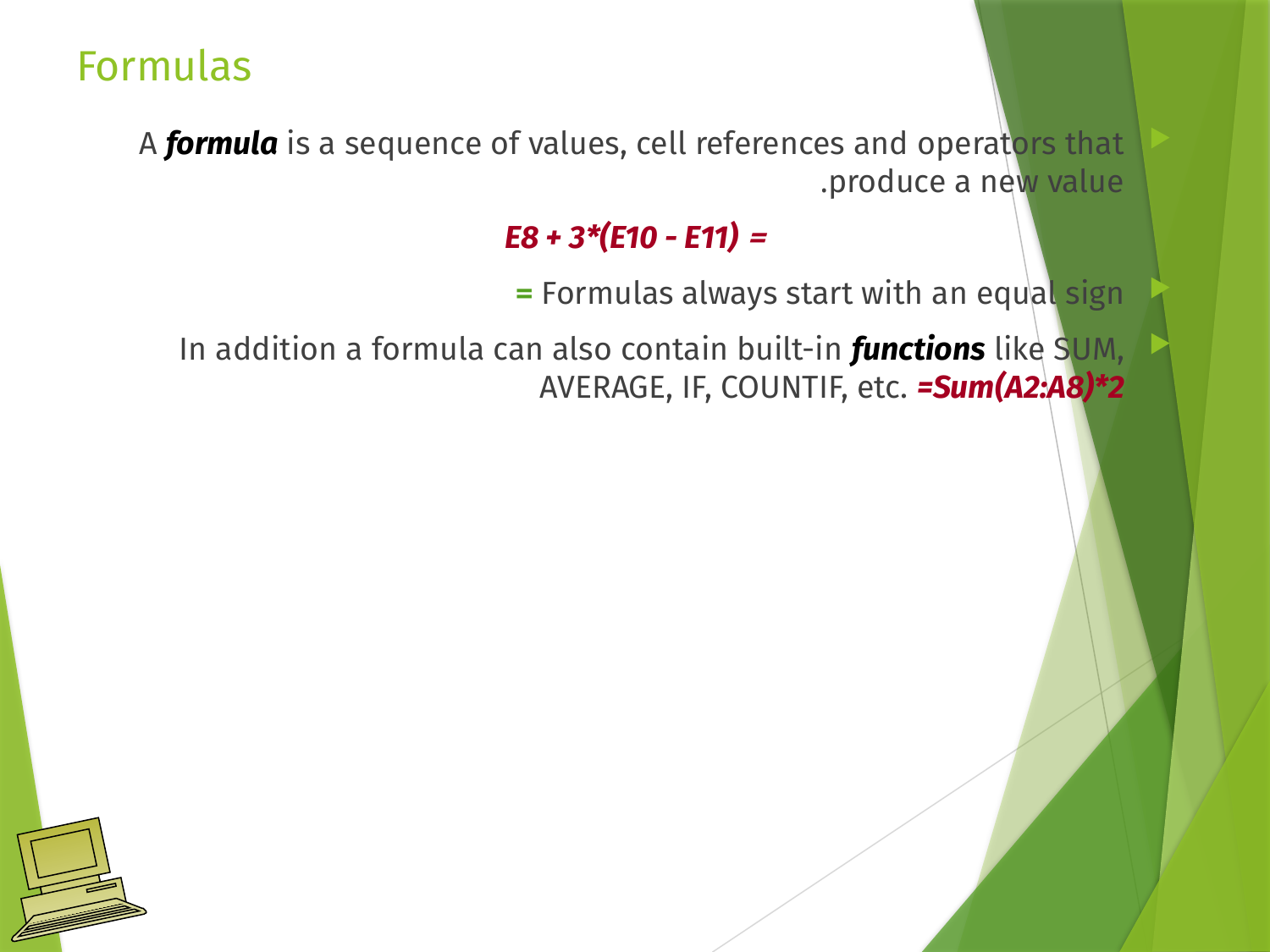

# Formulas
A formula is a sequence of values, cell references and operators that produce a new value.
= E8 + 3*(E10 - E11)
Formulas always start with an equal sign =
In addition a formula can also contain built-in functions like SUM, AVERAGE, IF, COUNTIF, etc. =Sum(A2:A8)*2